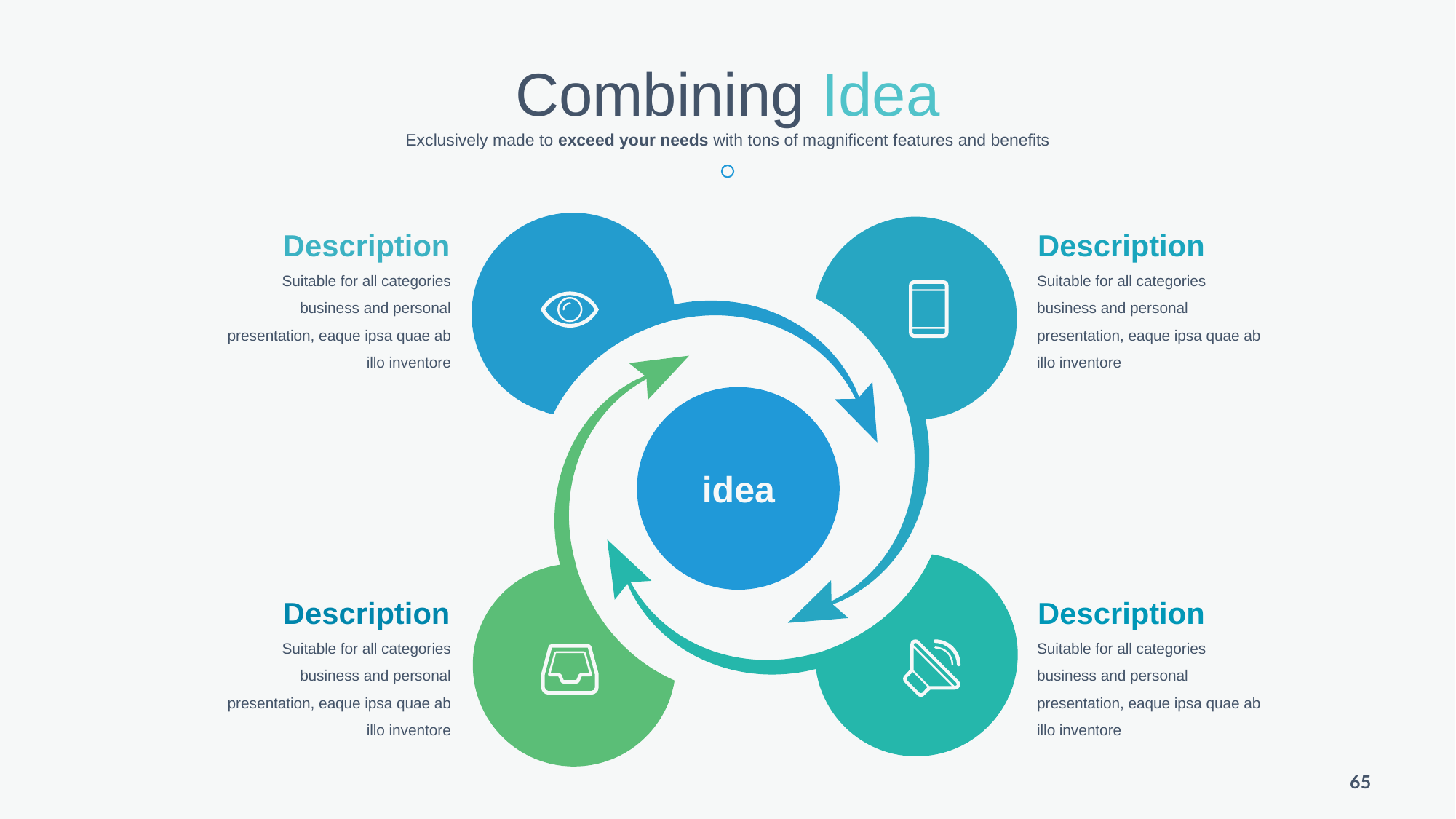

Combining Idea
Exclusively made to exceed your needs with tons of magnificent features and benefits

Description
Suitable for all categories business and personal presentation, eaque ipsa quae ab illo inventore
Description
Suitable for all categories business and personal presentation, eaque ipsa quae ab illo inventore

idea

Description
Suitable for all categories business and personal presentation, eaque ipsa quae ab illo inventore
Description
Suitable for all categories business and personal presentation, eaque ipsa quae ab illo inventore